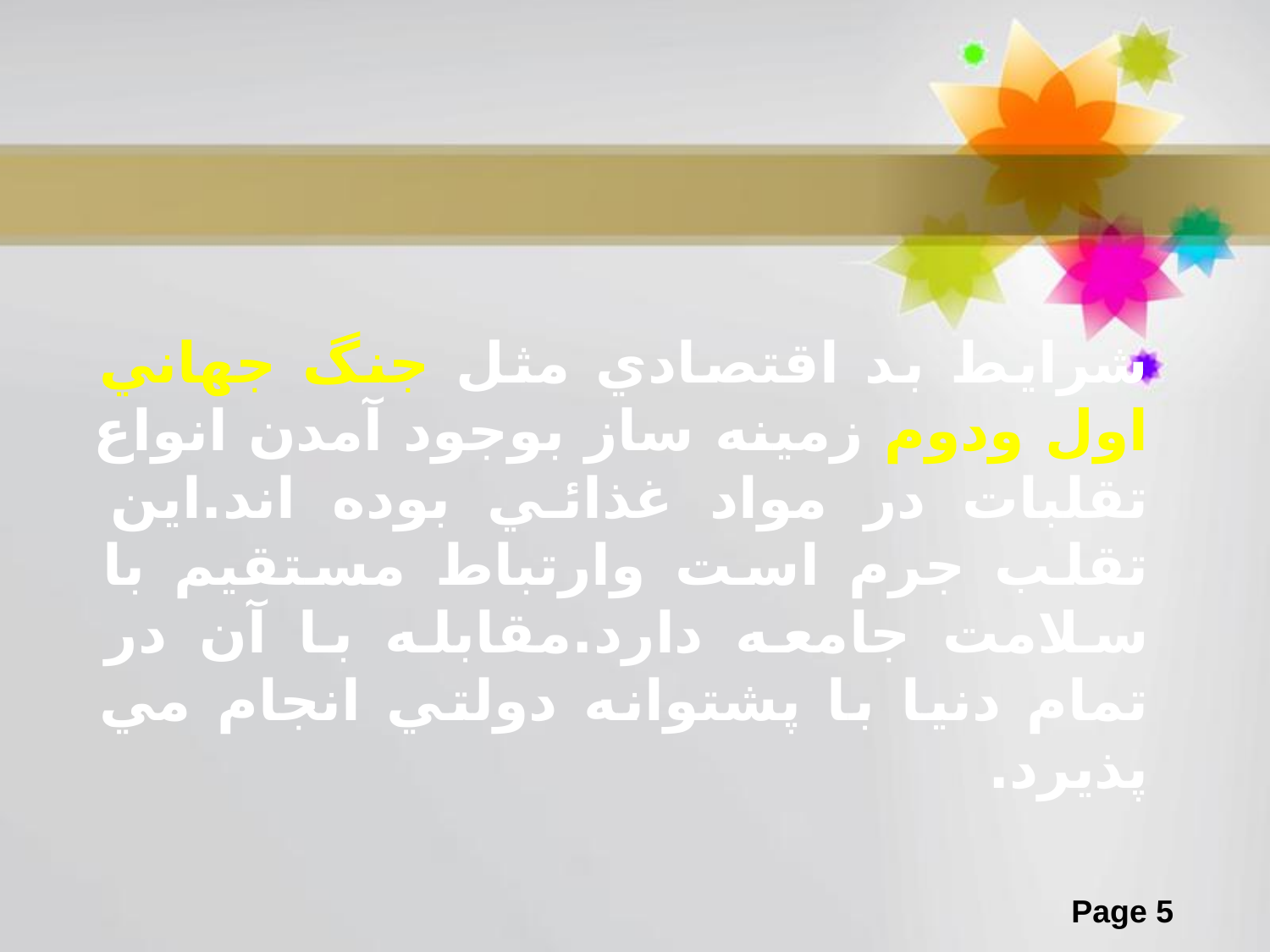

شرايط بد اقتصادي مثل جنگ جهاني اول ودوم زمينه ساز بوجود آمدن انواع تقلبات در مواد غذائي بوده اند.اين تقلب جرم است وارتباط مستقيم با سلامت جامعه دارد.مقابله با آن در تمام دنيا با پشتوانه دولتي انجام مي پذيرد.